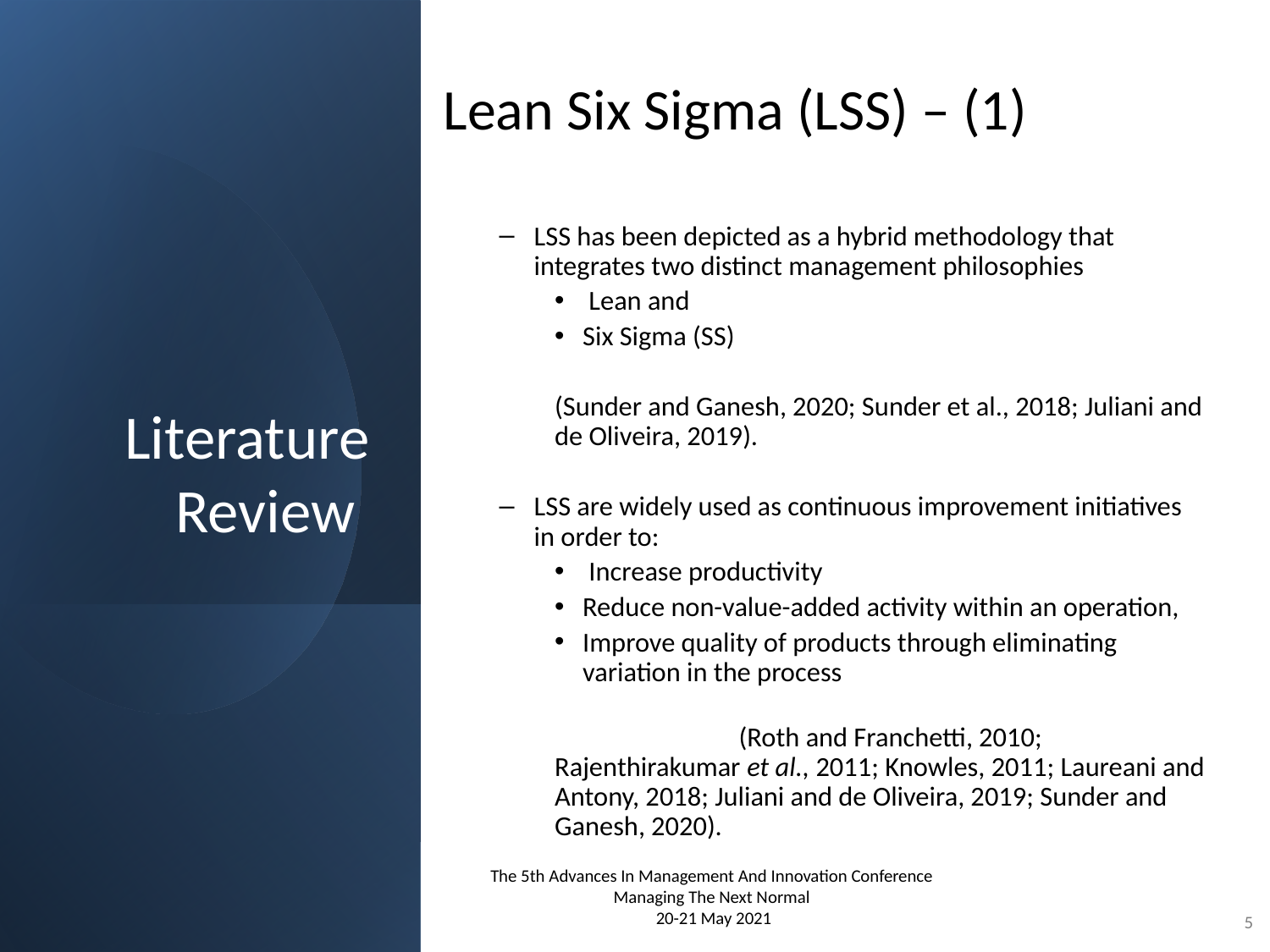

Lean Six Sigma (LSS) – (1)

LSS has been depicted as a hybrid methodology that integrates two distinct management philosophies
 Lean and
Six Sigma (SS)

(Sunder and Ganesh, 2020; Sunder et al., 2018; Juliani and de Oliveira, 2019).

LSS are widely used as continuous improvement initiatives in order to:
 Increase productivity
Reduce non-value-added activity within an operation,
Improve quality of products through eliminating variation in the process
                                                                                                                                         (Roth and Franchetti, 2010; Rajenthirakumar et al., 2011; Knowles, 2011; Laureani and Antony, 2018; Juliani and de Oliveira, 2019; Sunder and Ganesh, 2020).

# Literature Review

The 5th Advances In Management And Innovation Conference
Managing The Next Normal
20-21 May 2021

5